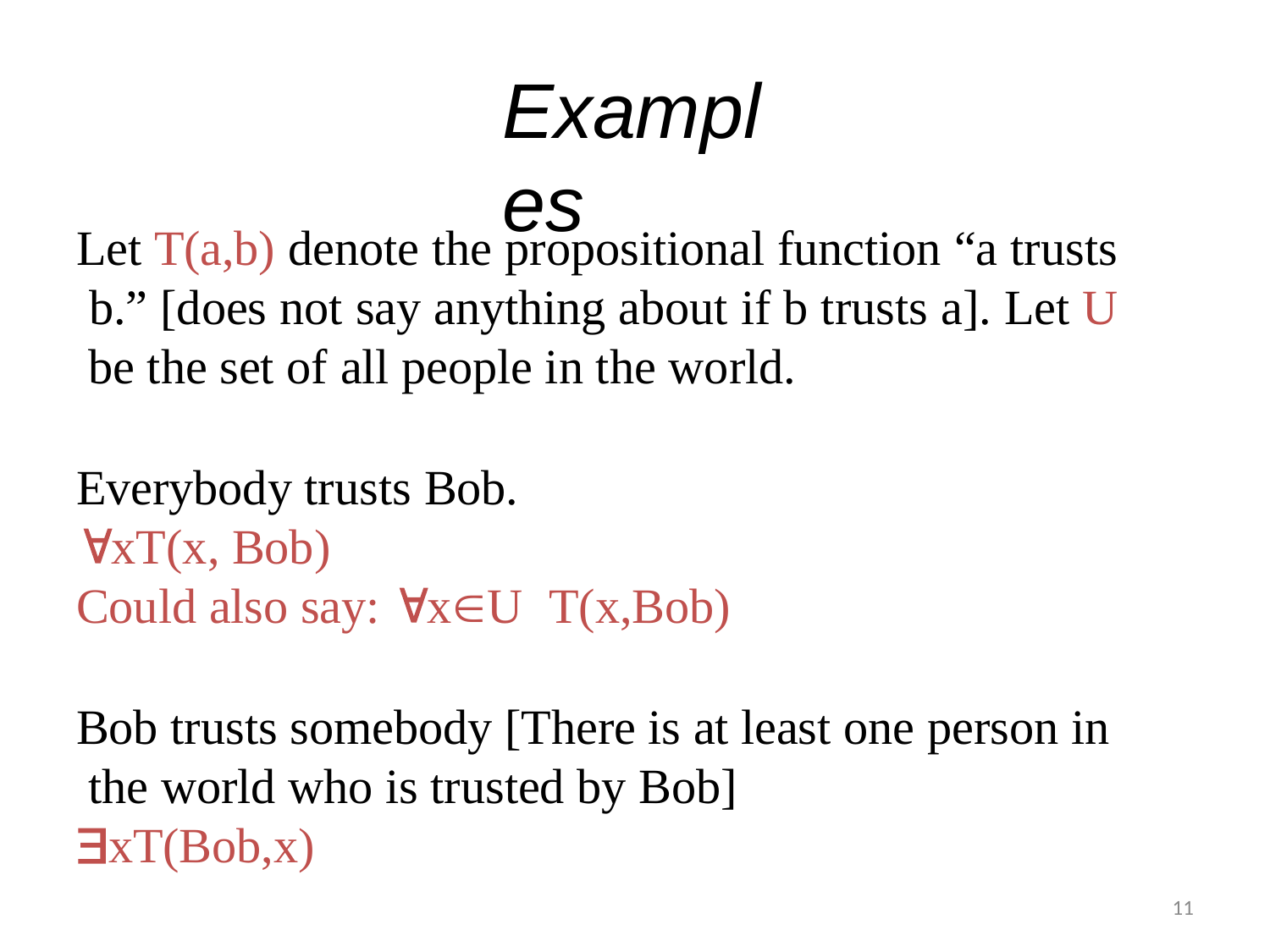

# Examples
Let T(a,b) denote the propositional function “a trusts  b.” [does not say anything about if b trusts a]. Let U  be the set of all people in the world.

Everybody trusts Bob.
∀xT(x, Bob)
Could also say: ∀x∈U	T(x,Bob)

Bob trusts somebody [There is at least one person in  the world who is trusted by Bob]
∃xT(Bob,x)
11